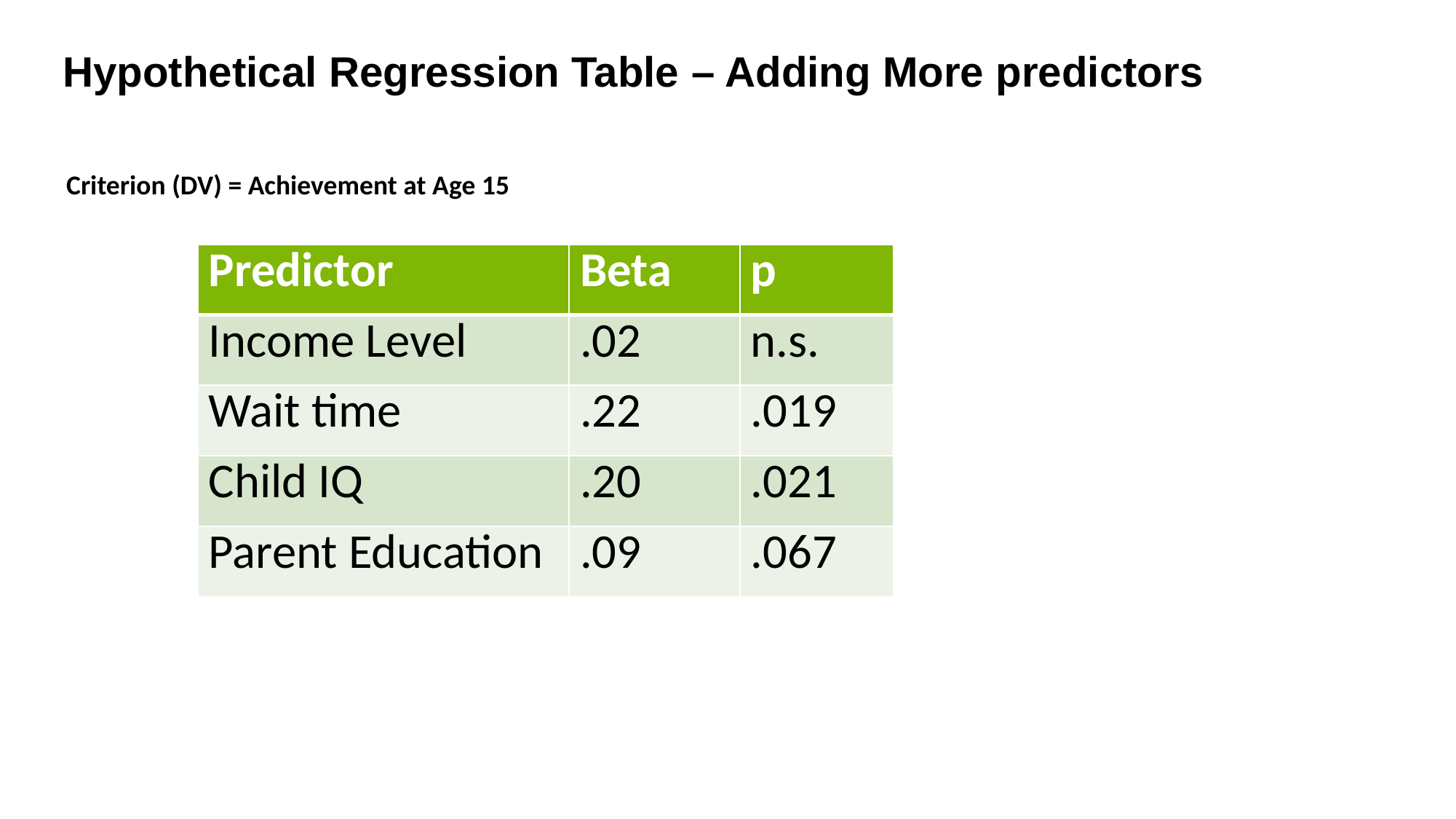

Hypothetical Regression Table – Adding More predictors

Criterion (DV) = Achievement at Age 15
| Predictor | Beta | p |
| --- | --- | --- |
| Income Level | .02 | n.s. |
| Wait time | .22 | .019 |
| Child IQ | .20 | .021 |
| Parent Education | .09 | .067 |
40